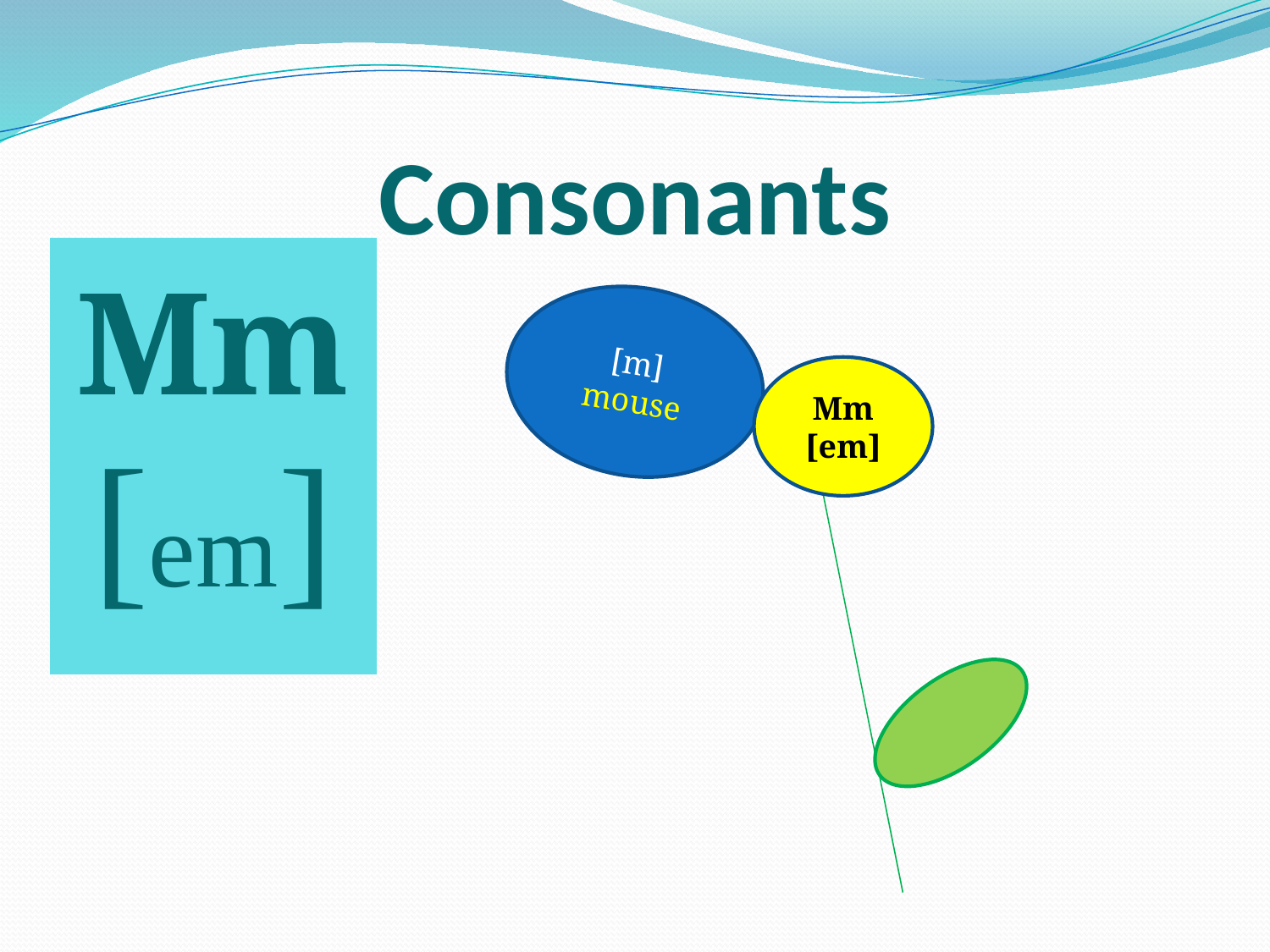

# Consonants
| Mm [em] |
| --- |
[m]
mouse
Mm
[em]